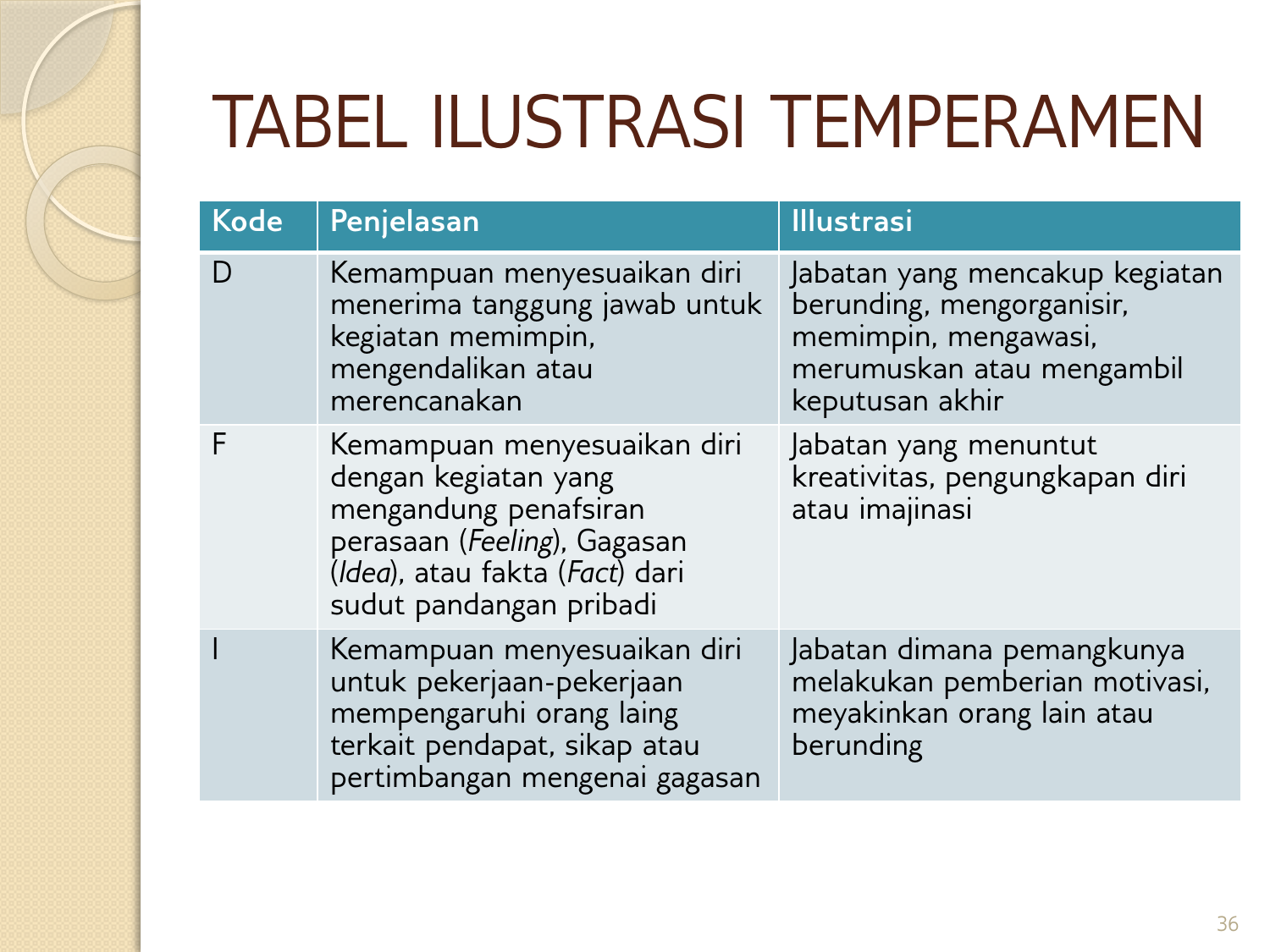

# TABEL ILUSTRASI TEMPERAMEN
| Kode | Penjelasan | Illustrasi |
| --- | --- | --- |
| D | Kemampuan menyesuaikan diri menerima tanggung jawab untuk kegiatan memimpin, mengendalikan atau merencanakan | Jabatan yang mencakup kegiatan berunding, mengorganisir, memimpin, mengawasi, merumuskan atau mengambil keputusan akhir |
| F | Kemampuan menyesuaikan diri dengan kegiatan yang mengandung penafsiran perasaan (Feeling), Gagasan (Idea), atau fakta (Fact) dari sudut pandangan pribadi | Jabatan yang menuntut kreativitas, pengungkapan diri atau imajinasi |
| I | Kemampuan menyesuaikan diri untuk pekerjaan-pekerjaan mempengaruhi orang laing terkait pendapat, sikap atau pertimbangan mengenai gagasan | Jabatan dimana pemangkunya melakukan pemberian motivasi, meyakinkan orang lain atau berunding |
36